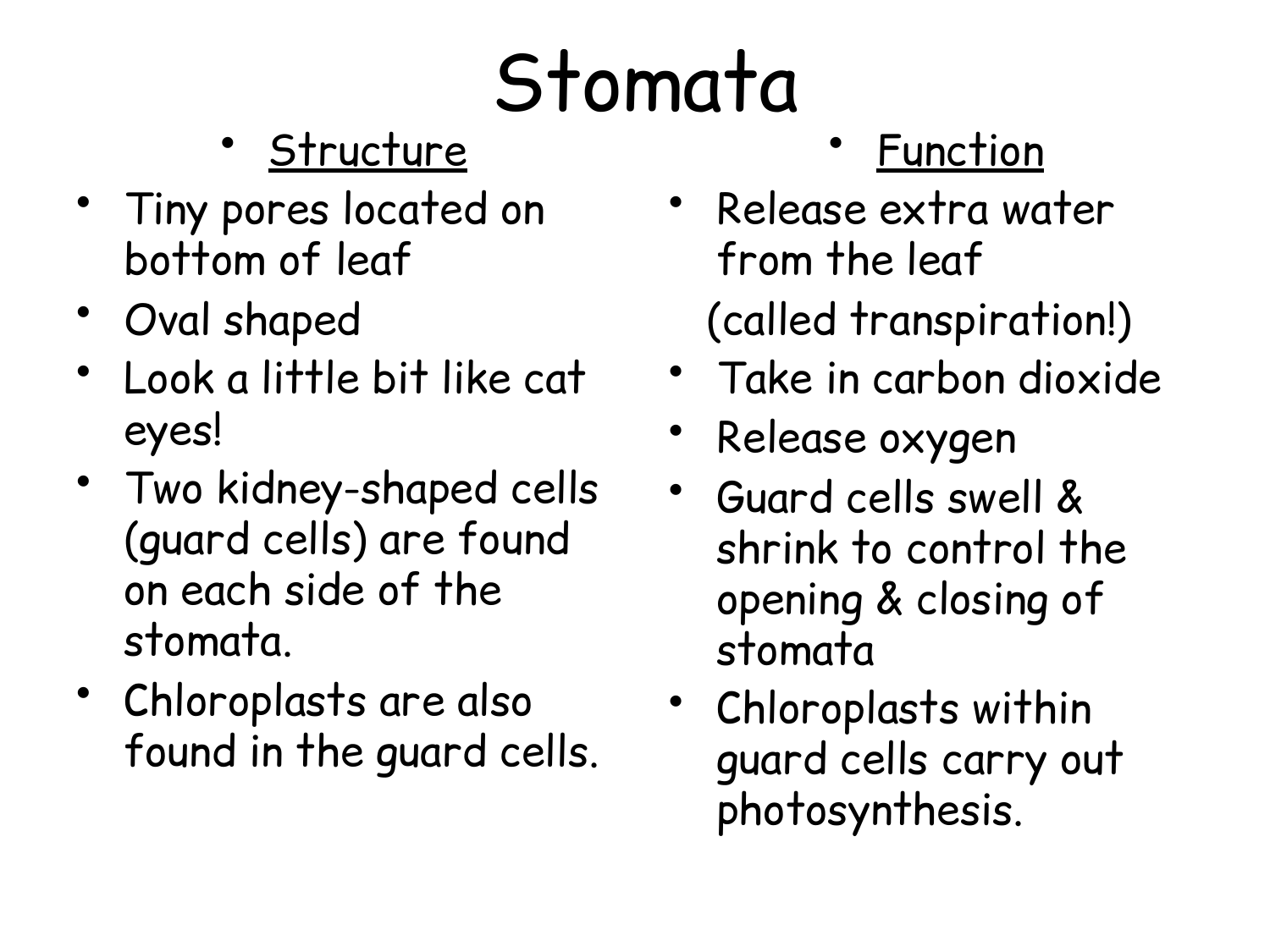

# Stomata
Structure
Tiny pores located on bottom of leaf
Oval shaped
Look a little bit like cat eyes!
Two kidney-shaped cells (guard cells) are found on each side of the stomata.
Chloroplasts are also found in the guard cells.

Function
Release extra water from the leaf
   (called transpiration!)
Take in carbon dioxide
Release oxygen
Guard cells swell & shrink to control the opening & closing of stomata
Chloroplasts within guard cells carry out photosynthesis.